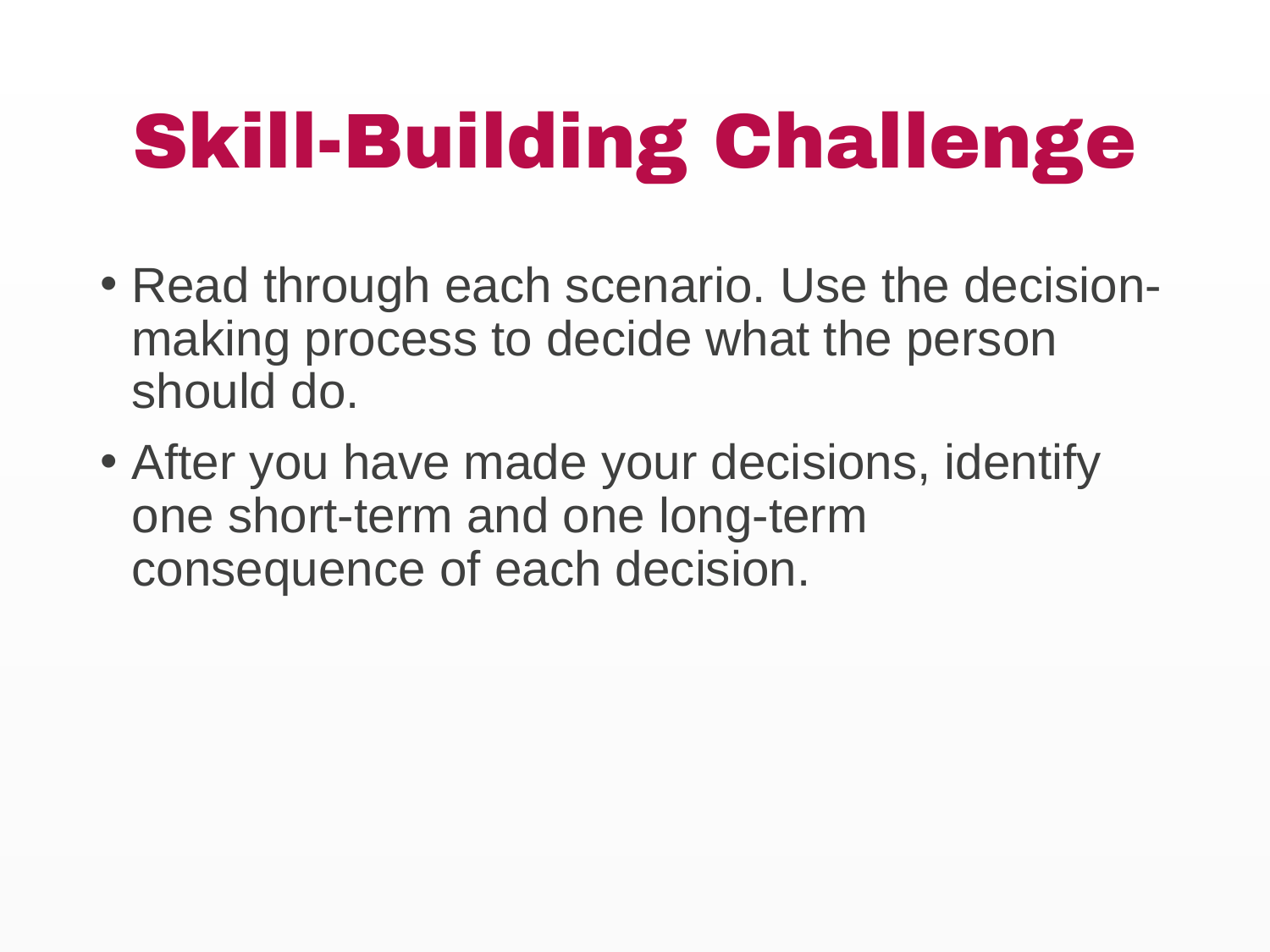

# Skill-Building Challenge
Read through each scenario. Use the decision-making process to decide what the person should do.
After you have made your decisions, identify one short-term and one long-term consequence of each decision.